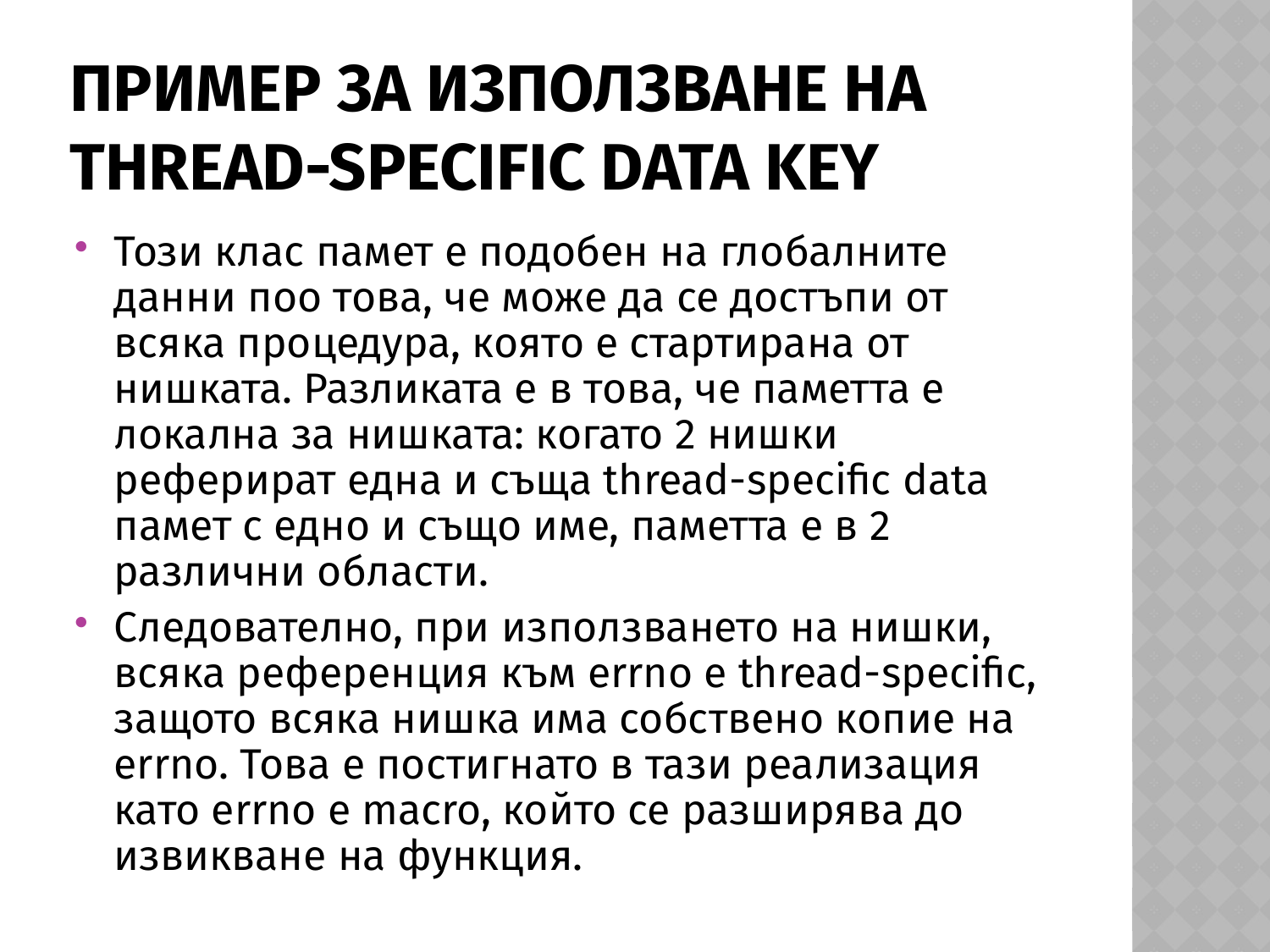

# Пример за използване на Thread-Specific Data Key
Този клас памет е подобен на глобалните данни поо това, че може да се достъпи от всяка процедура, която е стартирана от нишката. Разликата е в това, че паметта е локална за нишката: когато 2 нишки реферират една и съща thread-specific data памет с едно и също име, паметта е в 2 различни области.
Следователно, при използването на нишки, всяка референция към errno е thread-specific, защото всяка нишка има собствено копие на errno. Това е постигнато в тази реализация като errno е macro, който се разширява до извикване на функция.